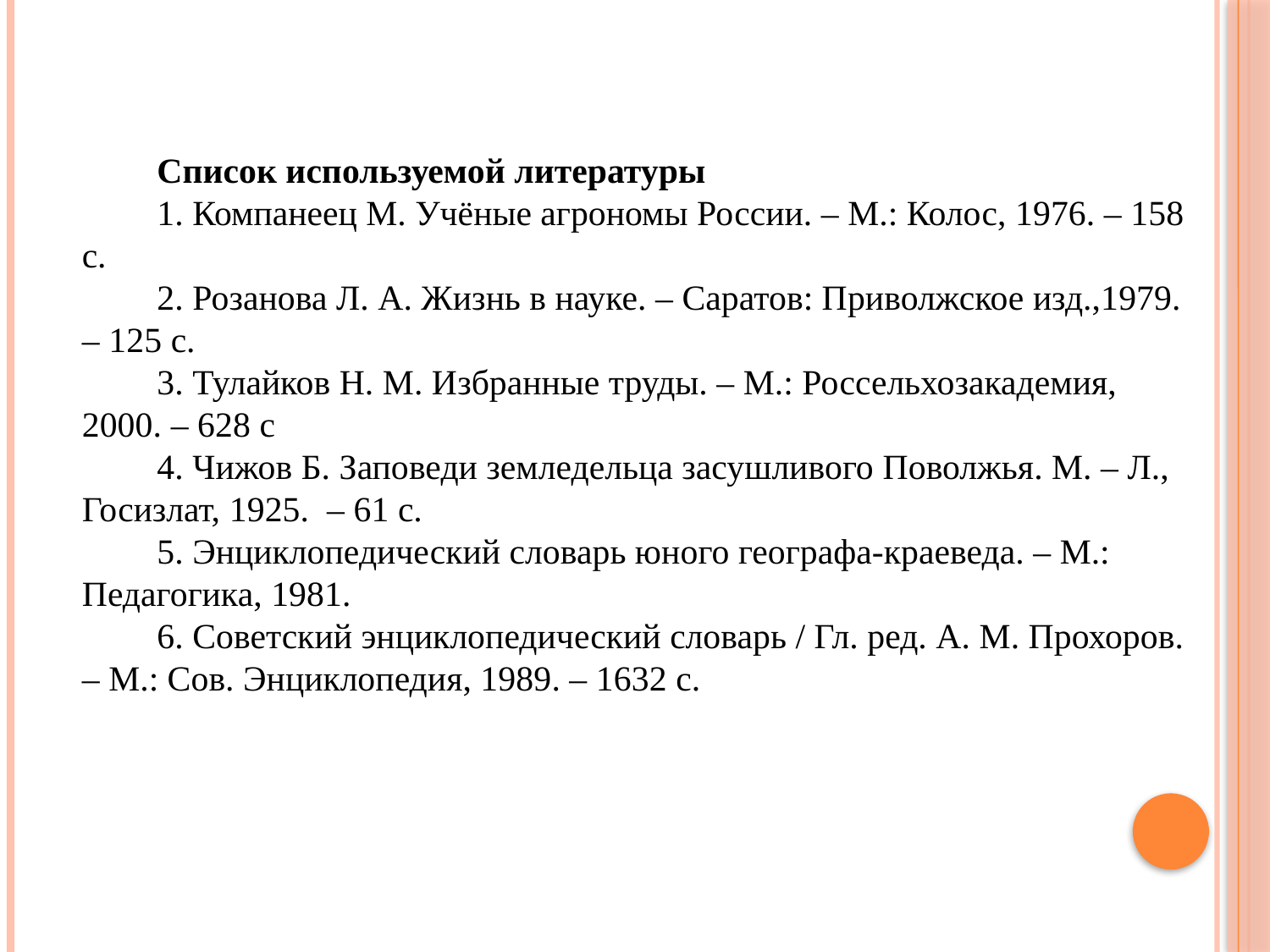

Список используемой литературы
1. Компанеец М. Учёные агрономы России. – М.: Колос, 1976. – 158 с.
2. Розанова Л. А. Жизнь в науке. – Саратов: Приволжское изд.,1979. – 125 с.
3. Тулайков Н. М. Избранные труды. – М.: Россельхозакадемия, 2000. – 628 с
4. Чижов Б. Заповеди земледельца засушливого Поволжья. М. – Л., Госизлат, 1925.  – 61 с.
5. Энциклопедический словарь юного географа-краеведа. – М.: Педагогика, 1981.
6. Советский энциклопедический словарь / Гл. ред. А. М. Прохоров. – М.: Сов. Энциклопедия, 1989. – 1632 с.